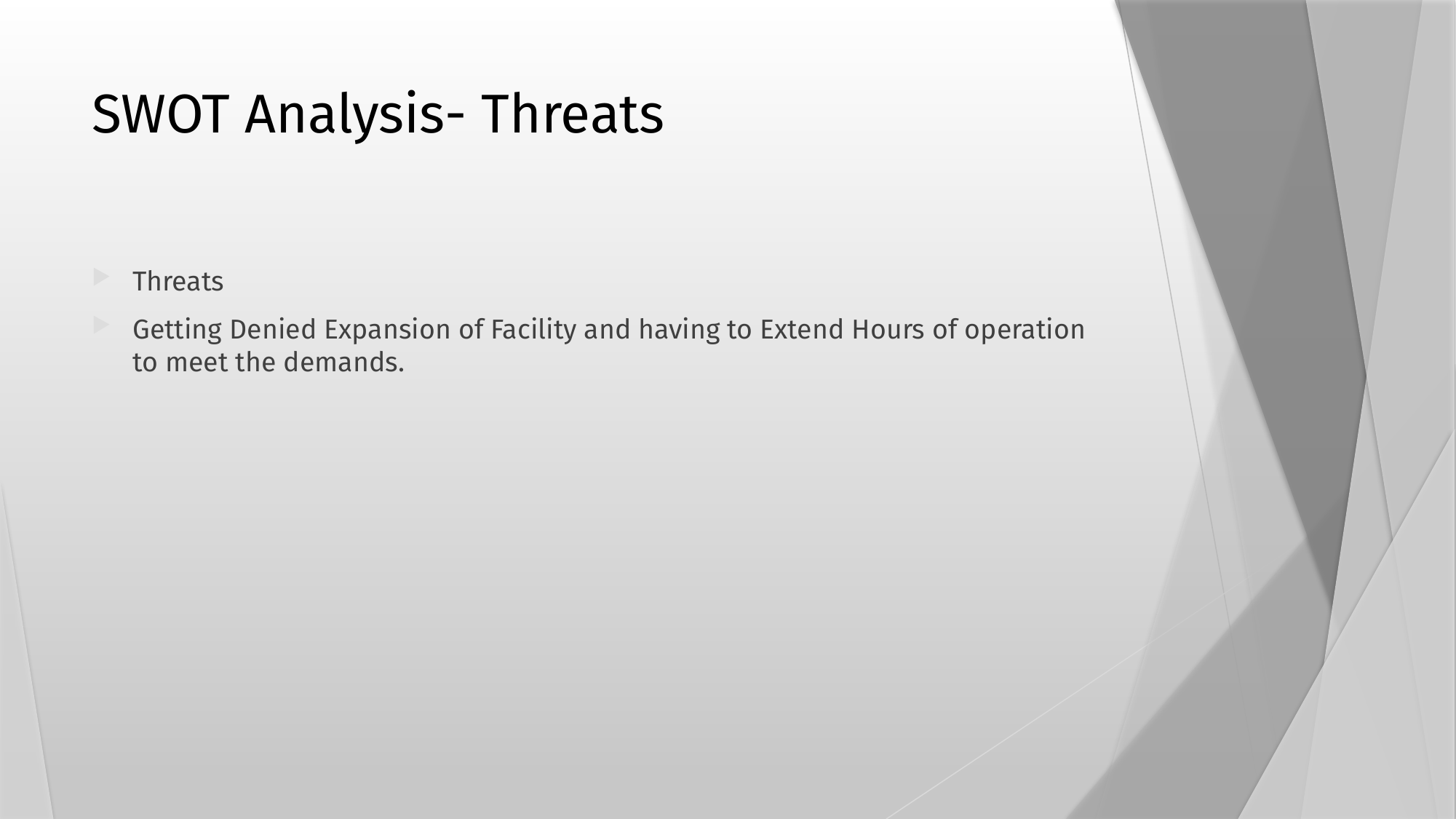

# SWOT Analysis- Threats
Threats
Getting Denied Expansion of Facility and having to Extend Hours of operation to meet the demands.